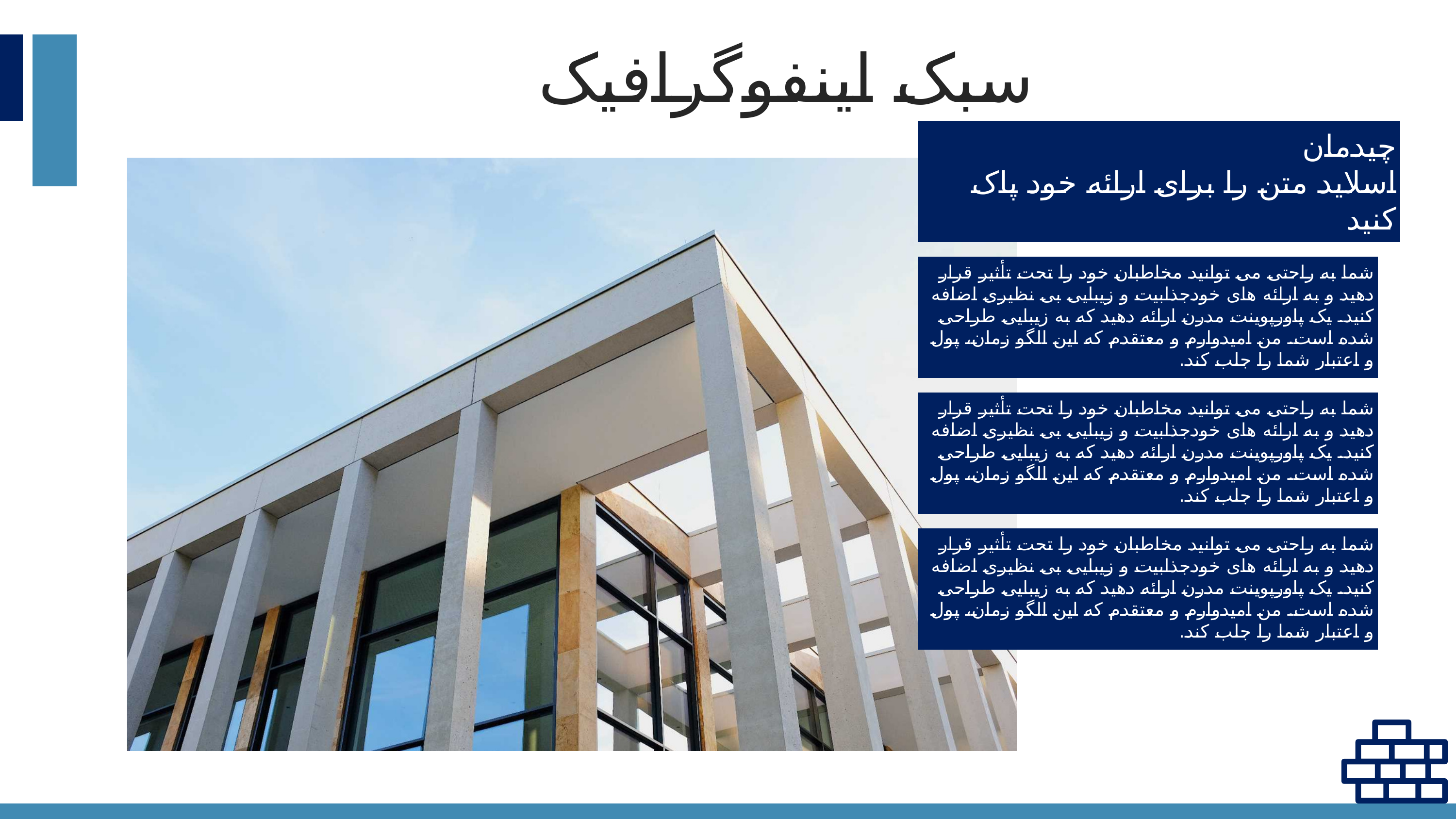

سبک اینفوگرافیک

چیدمان
اسلاید متن را برای ارائه خود پاک کنید

شما به راحتی می توانید مخاطبان خود را تحت تأثیر قرار دهید و به ارائه های خودجذابیت و زیبایی بی نظیری اضافه کنید. یک پاورپوینت مدرن ارائه دهید که به زیبایی طراحی شده است. من امیدوارم و معتقدم که این الگو زمان، پول و اعتبار شما را جلب کند.

شما به راحتی می توانید مخاطبان خود را تحت تأثیر قرار دهید و به ارائه های خودجذابیت و زیبایی بی نظیری اضافه کنید. یک پاورپوینت مدرن ارائه دهید که به زیبایی طراحی شده است. من امیدوارم و معتقدم که این الگو زمان، پول و اعتبار شما را جلب کند.

شما به راحتی می توانید مخاطبان خود را تحت تأثیر قرار دهید و به ارائه های خودجذابیت و زیبایی بی نظیری اضافه کنید. یک پاورپوینت مدرن ارائه دهید که به زیبایی طراحی شده است. من امیدوارم و معتقدم که این الگو زمان، پول و اعتبار شما را جلب کند.